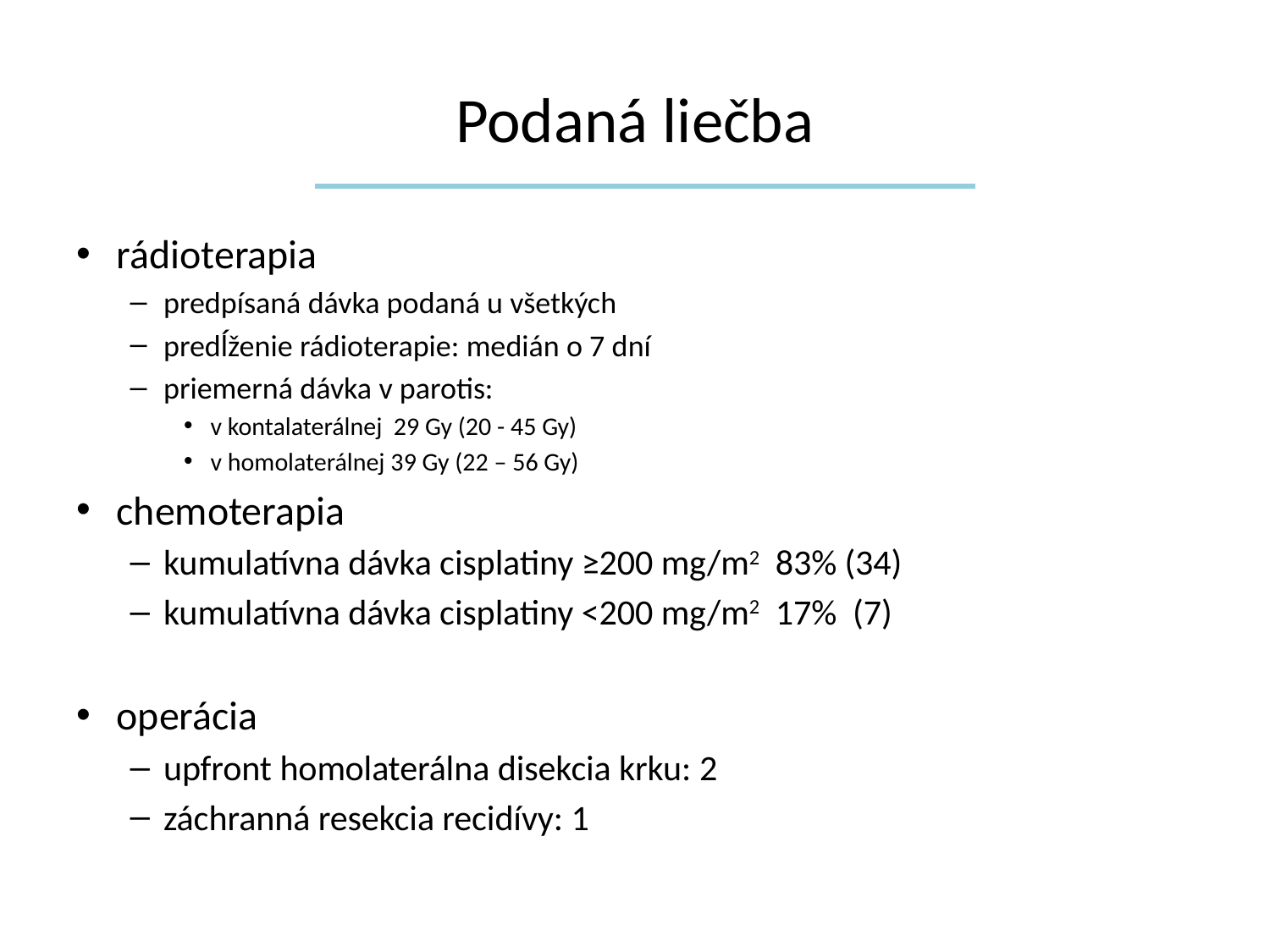

# Podaná liečba
rádioterapia
predpísaná dávka podaná u všetkých
predĺženie rádioterapie: medián o 7 dní
priemerná dávka v parotis:
v kontalaterálnej  29 Gy (20 - 45 Gy)
v homolaterálnej 39 Gy (22 – 56 Gy)
chemoterapia
kumulatívna dávka cisplatiny ≥200 mg/m2  83% (34)
kumulatívna dávka cisplatiny <200 mg/m2  17%  (7)

operácia
upfront homolaterálna disekcia krku: 2
záchranná resekcia recidívy: 1